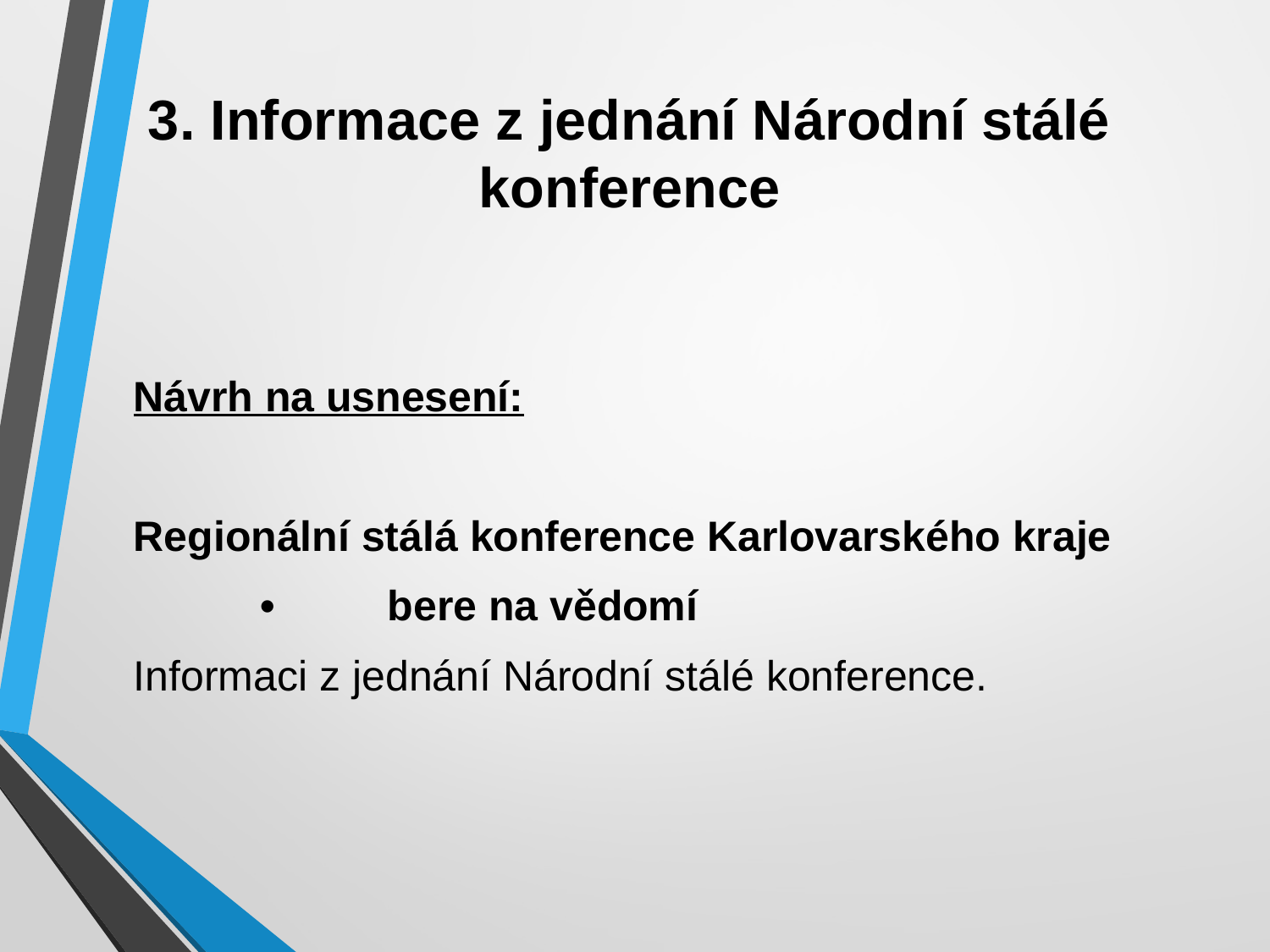

# 3. Informace z jednání Národní stálé konference
Návrh na usnesení:

Regionální stálá konference Karlovarského kraje
	•	bere na vědomí
Informaci z jednání Národní stálé konference.